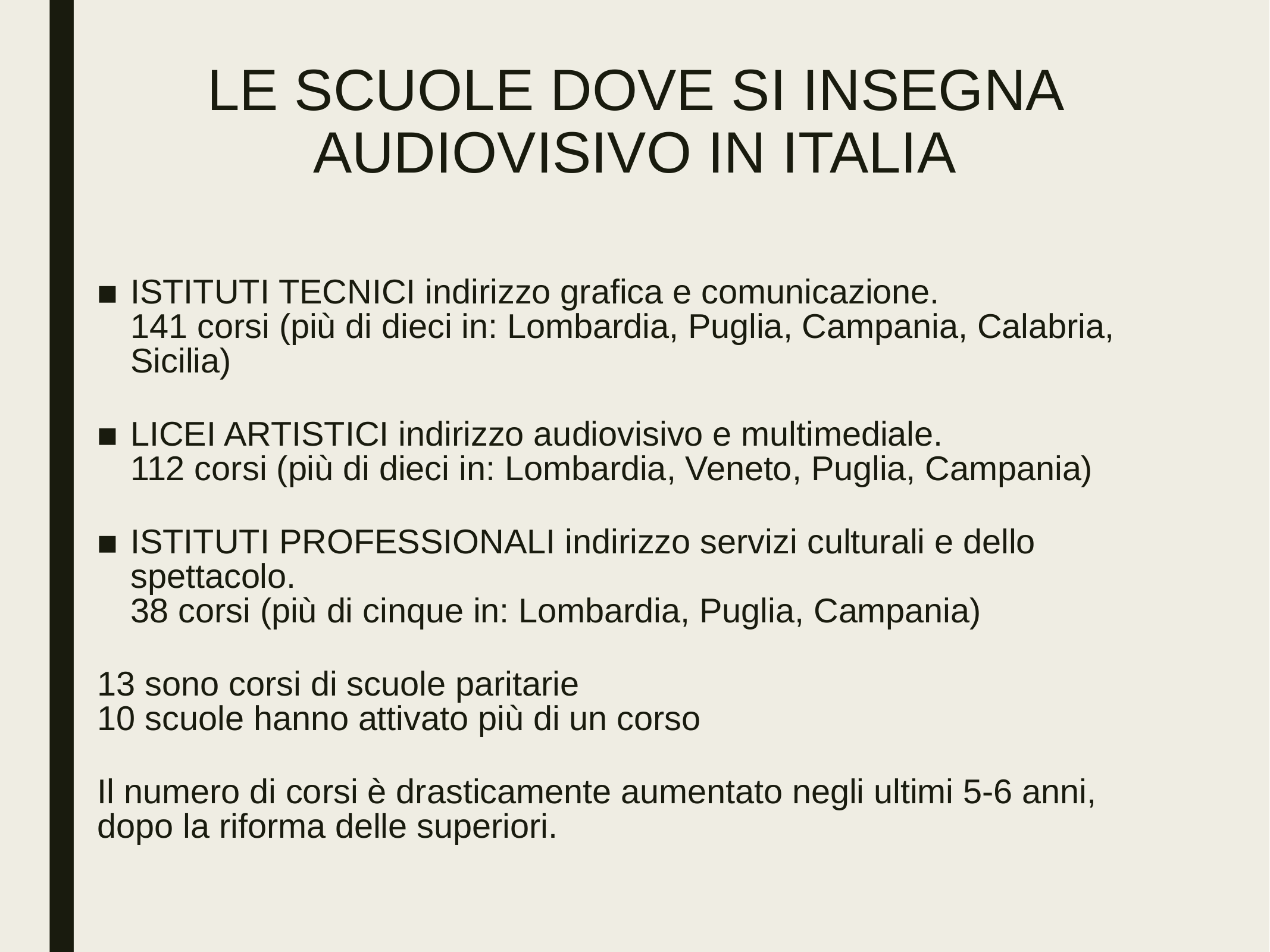

# LE SCUOLE DOVE SI INSEGNA AUDIOVISIVO IN ITALIA

ISTITUTI TECNICI indirizzo grafica e comunicazione.
141 corsi (più di dieci in: Lombardia, Puglia, Campania, Calabria, Sicilia)
LICEI ARTISTICI indirizzo audiovisivo e multimediale.
112 corsi (più di dieci in: Lombardia, Veneto, Puglia, Campania)
ISTITUTI PROFESSIONALI indirizzo servizi culturali e dello spettacolo.
38 corsi (più di cinque in: Lombardia, Puglia, Campania)
13 sono corsi di scuole paritarie
10 scuole hanno attivato più di un corso
Il numero di corsi è drasticamente aumentato negli ultimi 5-6 anni, dopo la riforma delle superiori.